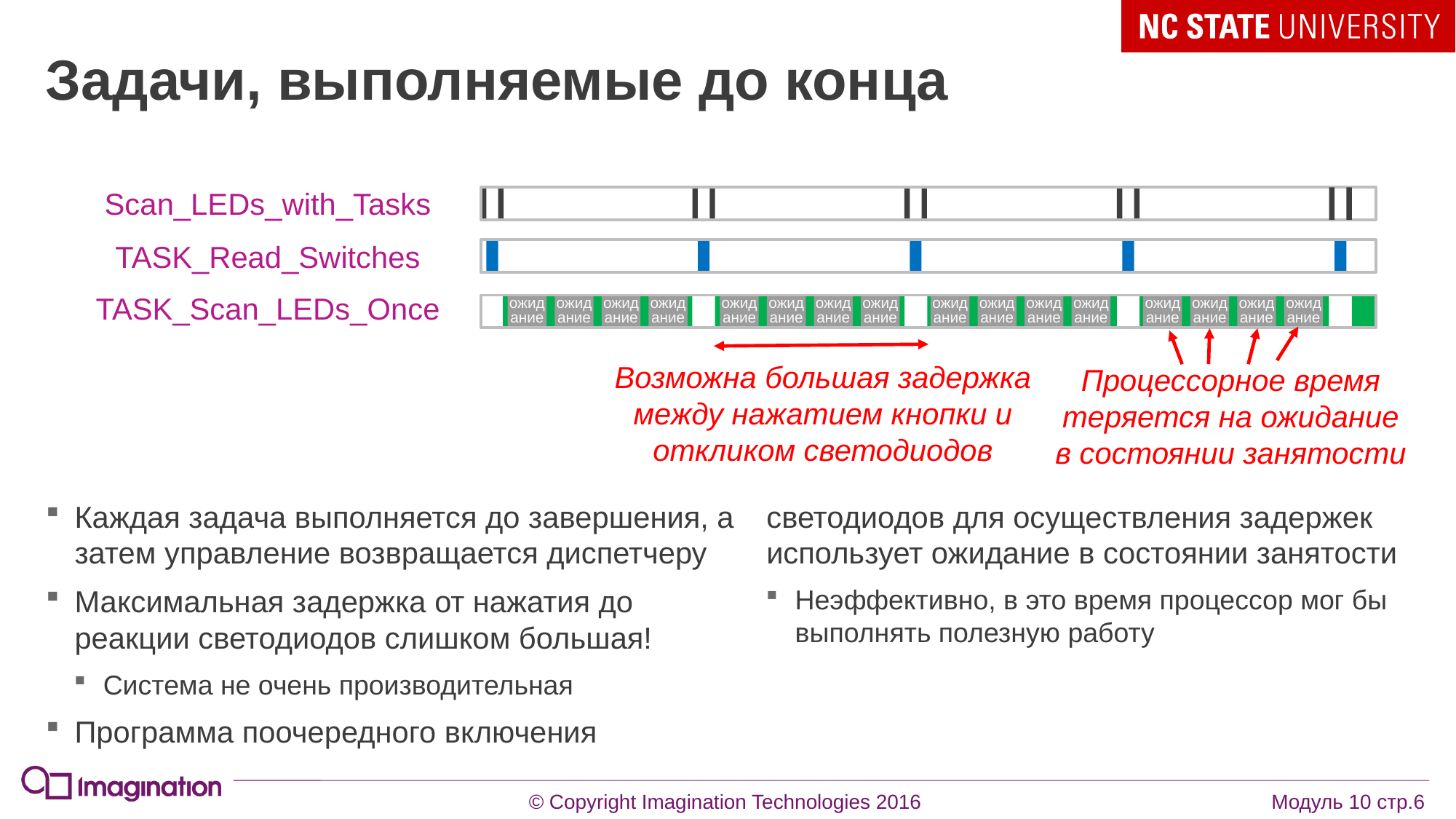

# Задачи, выполняемые до конца

Scan_LEDs_with_Tasks

TASK_Read_Switches

TASK_Scan_LEDs_Once
ожидание
ожидание
ожидание
ожидание
ожидание
ожидание
ожидание
ожидание
ожидание
ожидание
ожидание
ожидание
ожидание
ожидание
ожидание
ожидание

Возможна большая задержка между нажатием кнопки и откликом светодиодов
Процессорное время теряется на ожидание в состоянии занятости
Каждая задача выполняется до завершения, а затем управление возвращается диспетчеру
Максимальная задержка от нажатия до реакции светодиодов слишком большая!
Система не очень производительная
Программа поочередного включения светодиодов для осуществления задержек использует ожидание в состоянии занятости
Неэффективно, в это время процессор мог бы выполнять полезную работу